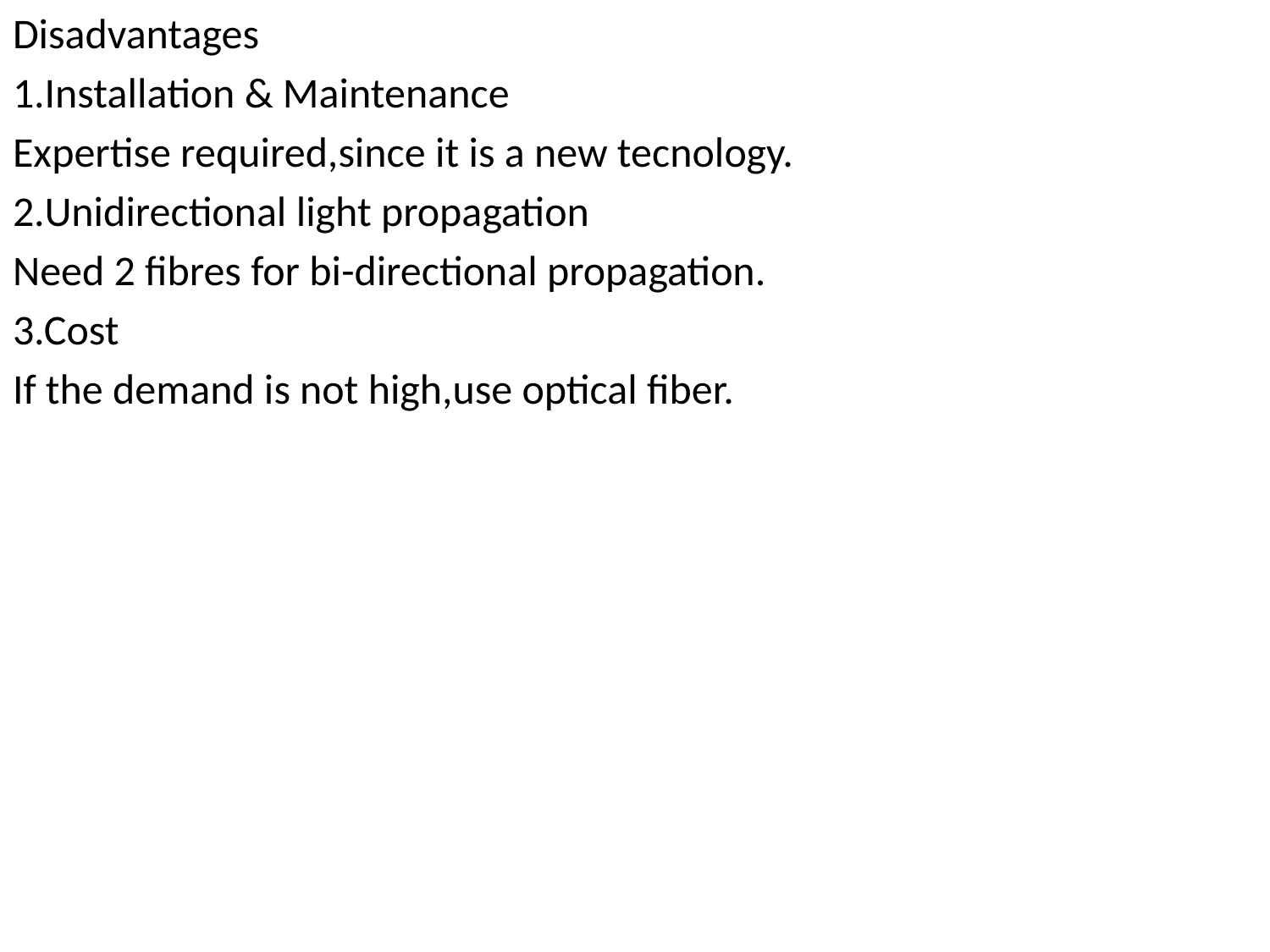

Disadvantages
1.Installation & Maintenance
Expertise required,since it is a new tecnology.
2.Unidirectional light propagation
Need 2 fibres for bi-directional propagation.
3.Cost
If the demand is not high,use optical fiber.
#